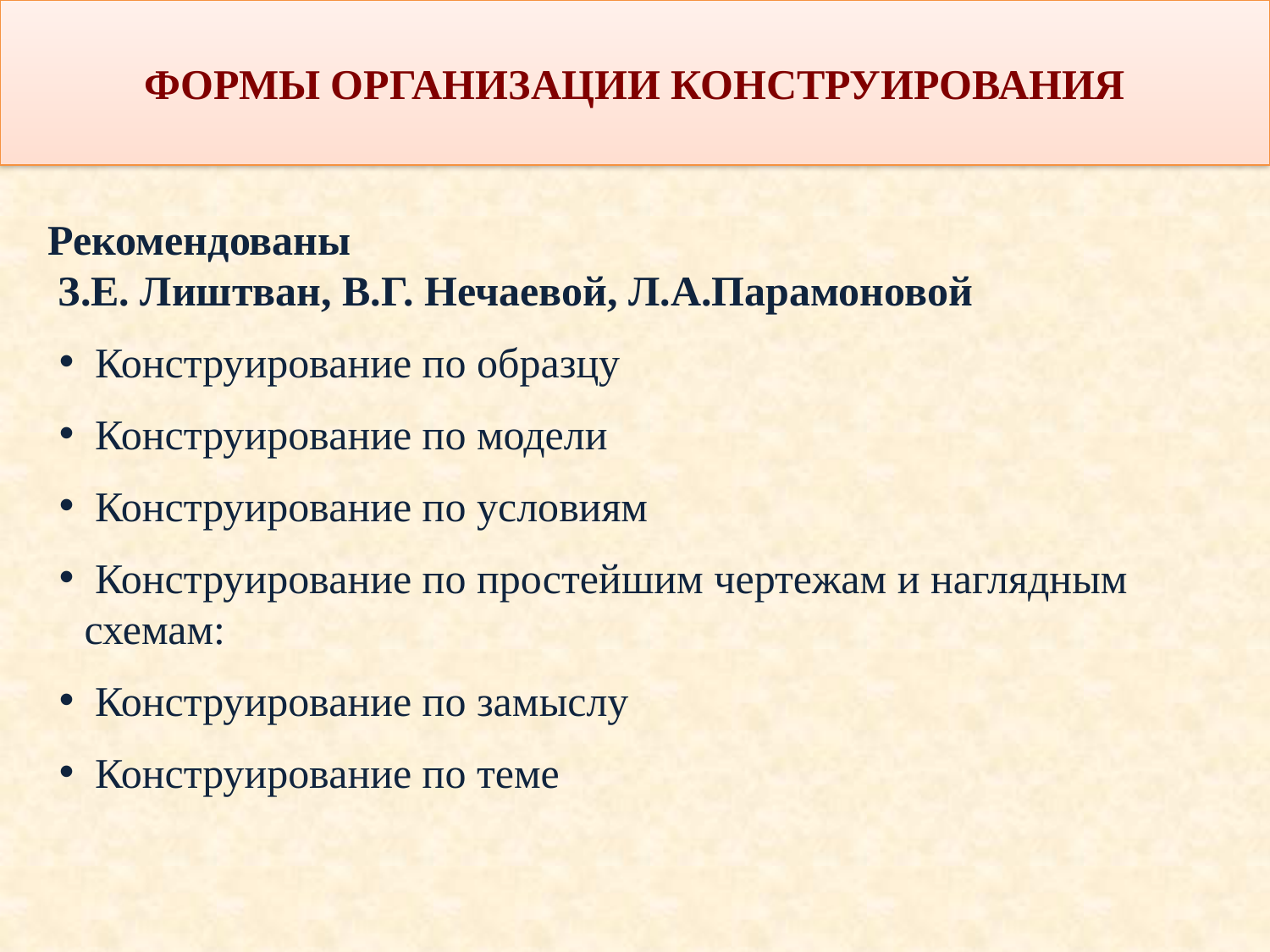

ФОРМЫ ОРГАНИЗАЦИИ КОНСТРУИРОВАНИЯ

Рекомендованы
 З.Е. Лиштван, В.Г. Нечаевой, Л.А.Парамоновой
 Конструирование по образцу
 Конструирование по модели
 Конструирование по условиям
 Конструирование по простейшим чертежам и наглядным схемам:
 Конструирование по замыслу
 Конструирование по теме